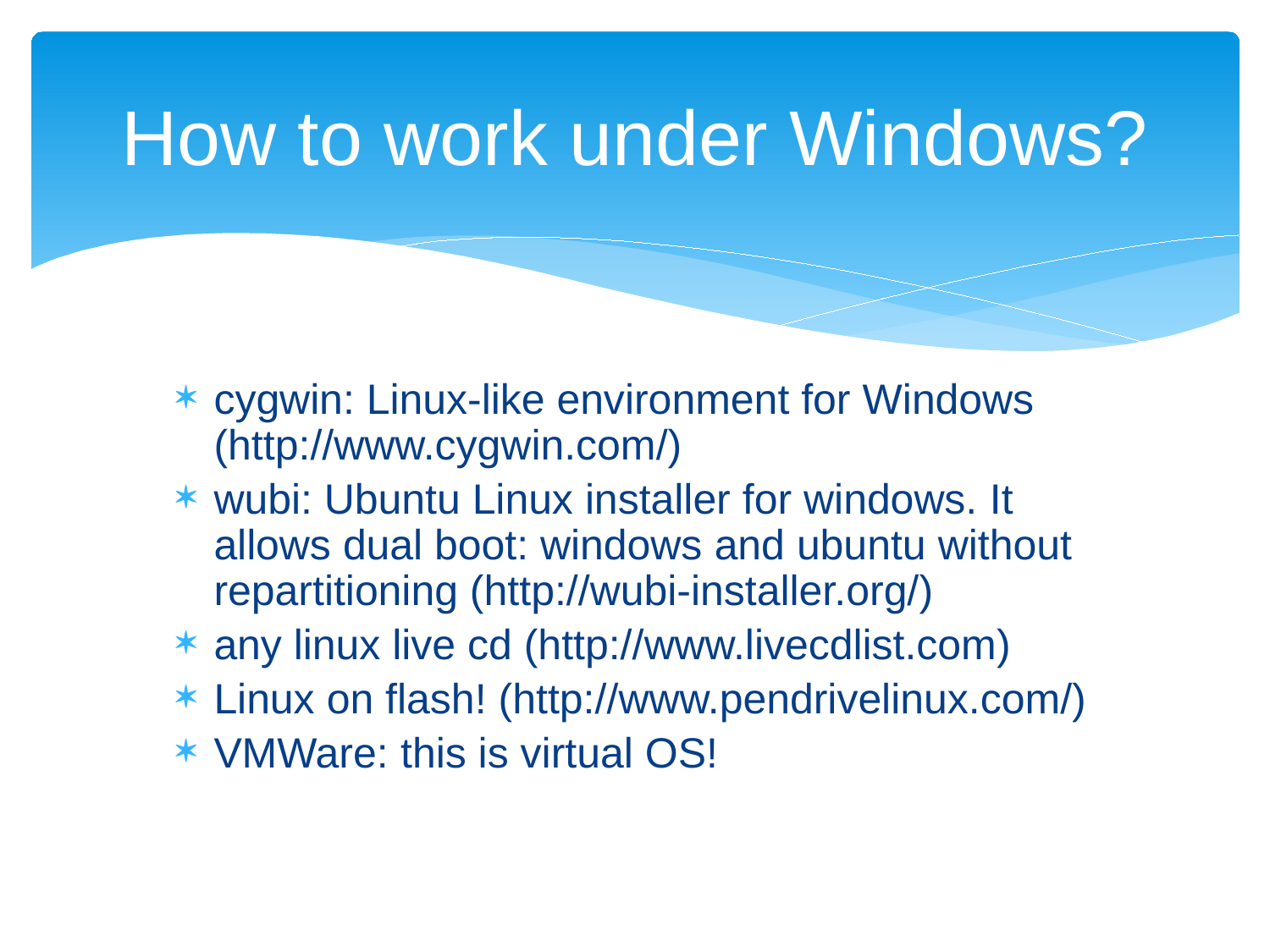

# How to work under Windows?
cygwin: Linux-like environment for Windows (http://www.cygwin.com/)
wubi: Ubuntu Linux installer for windows. It allows dual boot: windows and ubuntu without repartitioning (http://wubi-installer.org/)
any linux live cd (http://www.livecdlist.com)
Linux on flash! (http://www.pendrivelinux.com/)
VMWare: this is virtual OS!